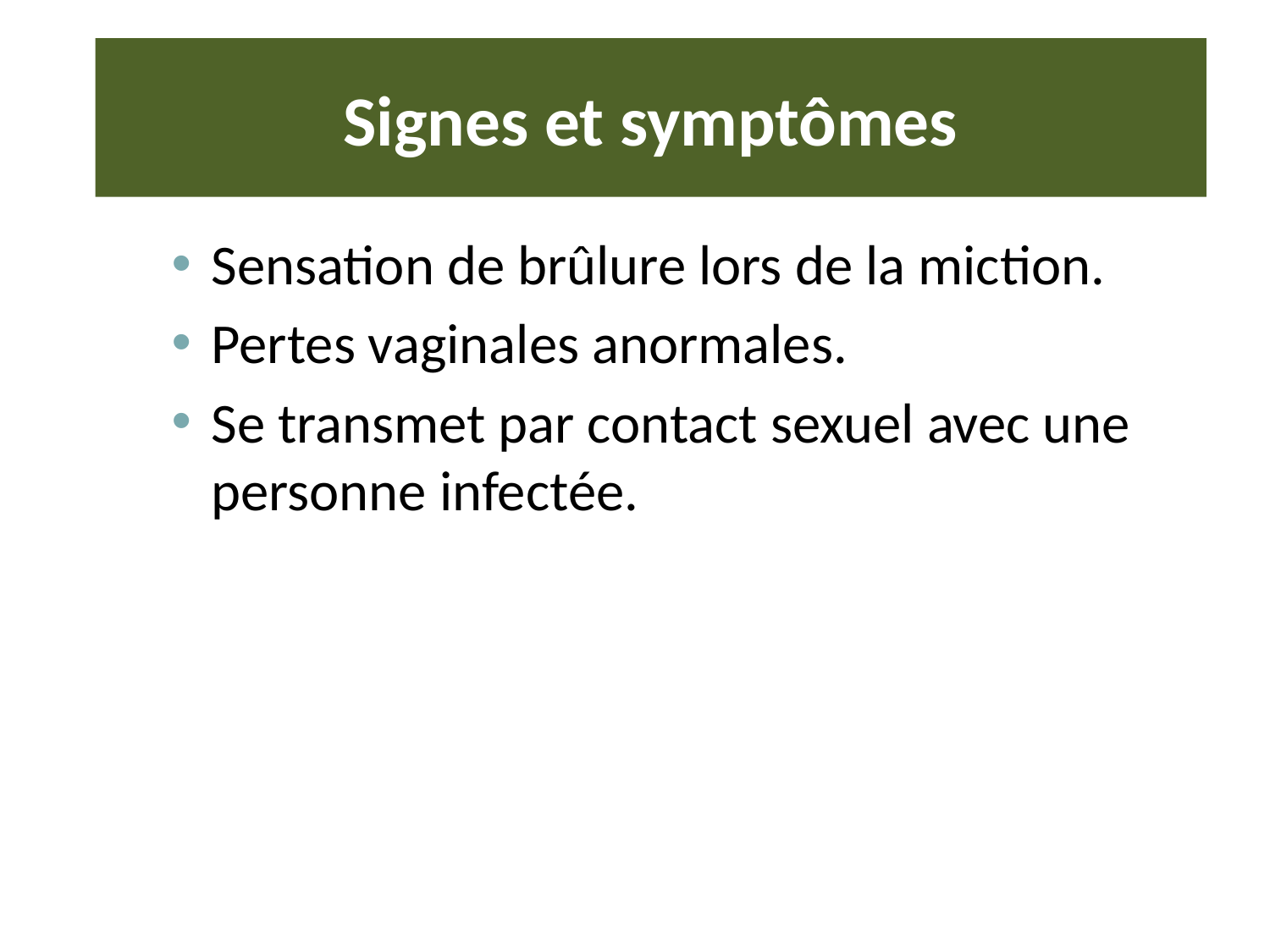

# Signes et symptômes
Sensation de brûlure lors de la miction.
Pertes vaginales anormales.
Se transmet par contact sexuel avec une personne infectée.